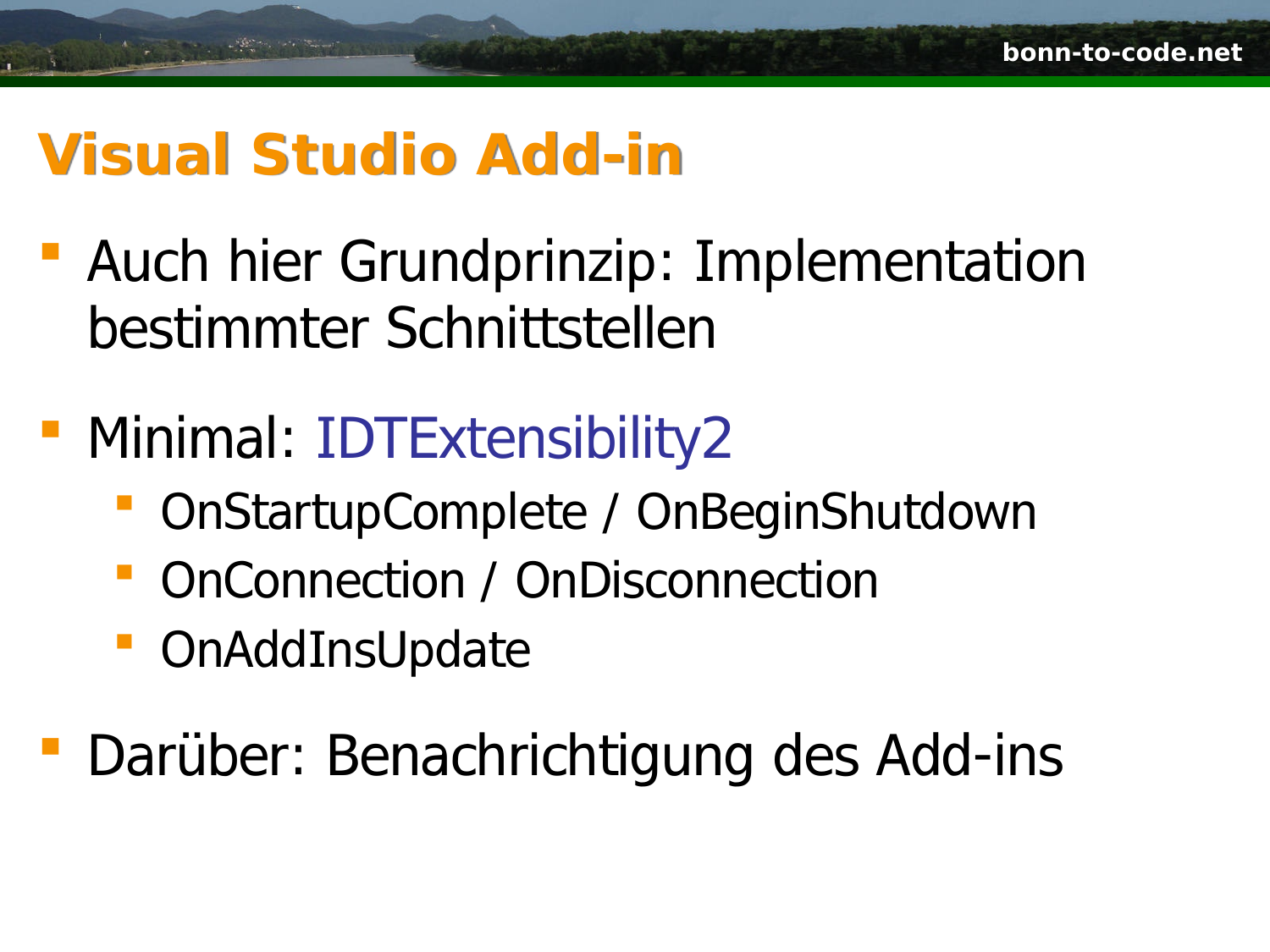

# Visual Studio Add-in
Auch hier Grundprinzip: Implementation bestimmter Schnittstellen
Minimal: IDTExtensibility2
OnStartupComplete / OnBeginShutdown
OnConnection / OnDisconnection
OnAddInsUpdate
Darüber: Benachrichtigung des Add-ins